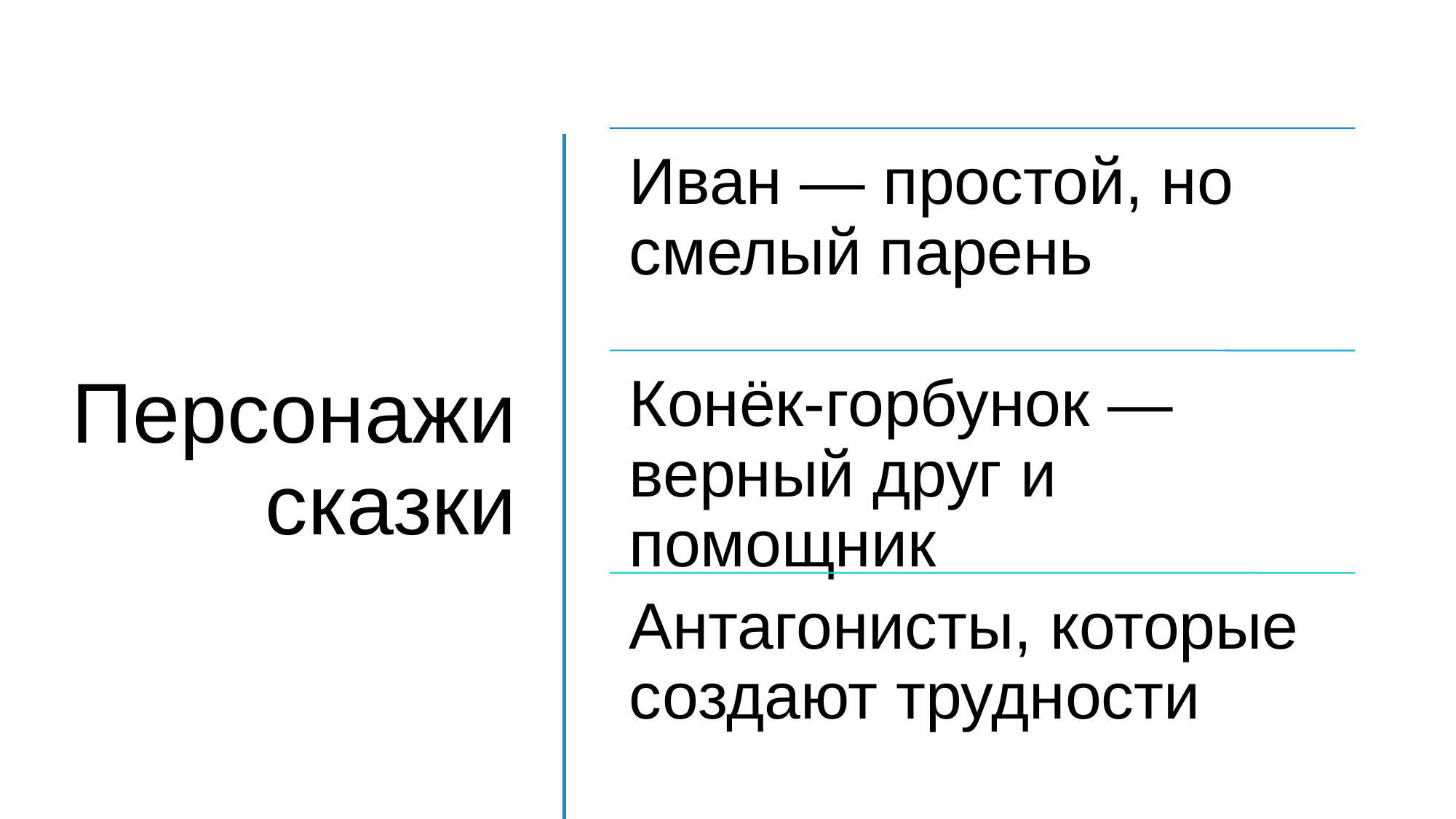

# Персонажи сказки
Иван — простой, но смелый парень
Конёк-горбунок — верный друг и помощник
Антагонисты, которые создают трудности